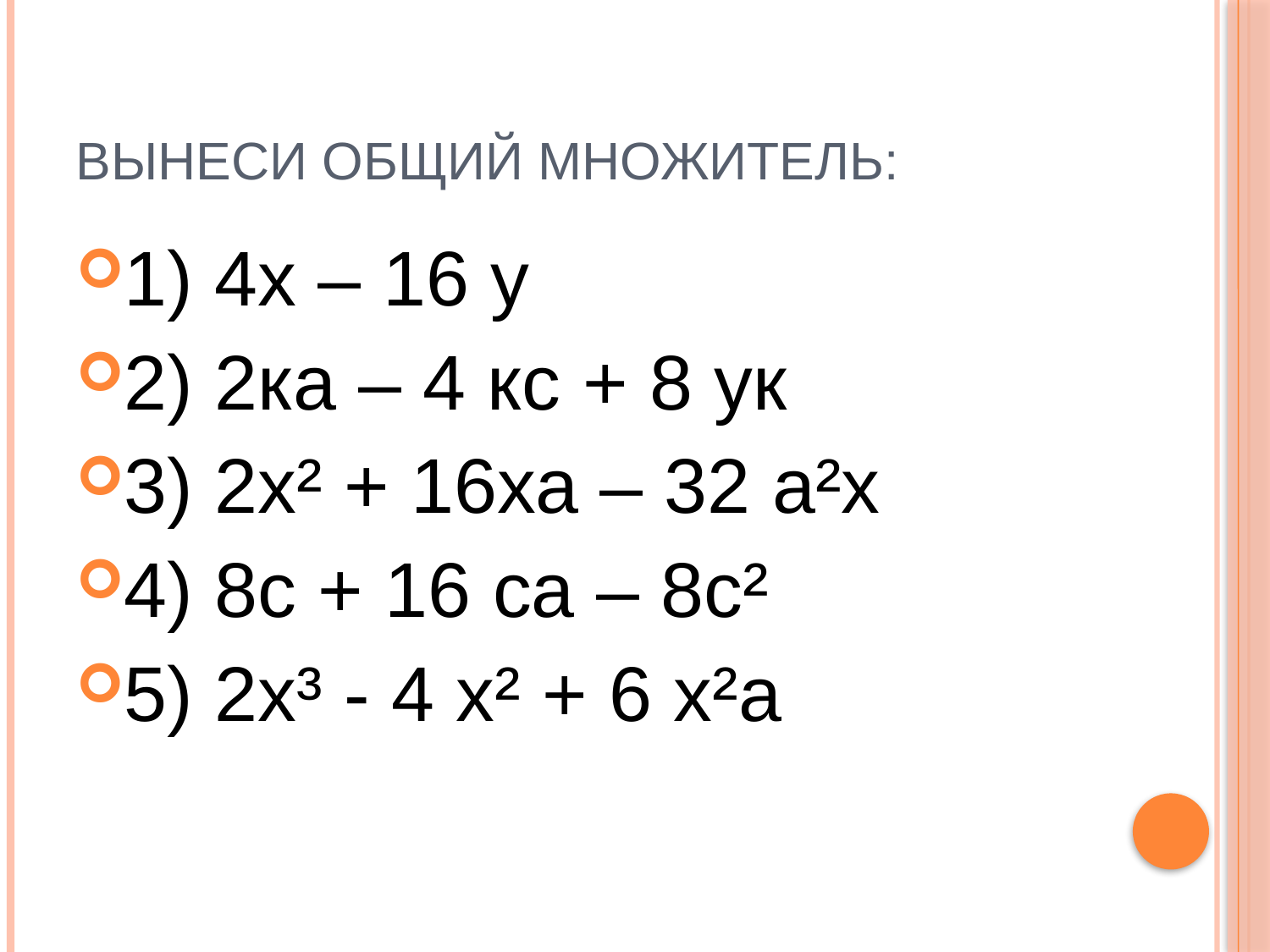

# Вынеси общий множитель:
1) 4х – 16 у
2) 2ка – 4 кс + 8 ук
3) 2х² + 16ха – 32 а²х
4) 8с + 16 са – 8с²
5) 2х³ - 4 х² + 6 х²а